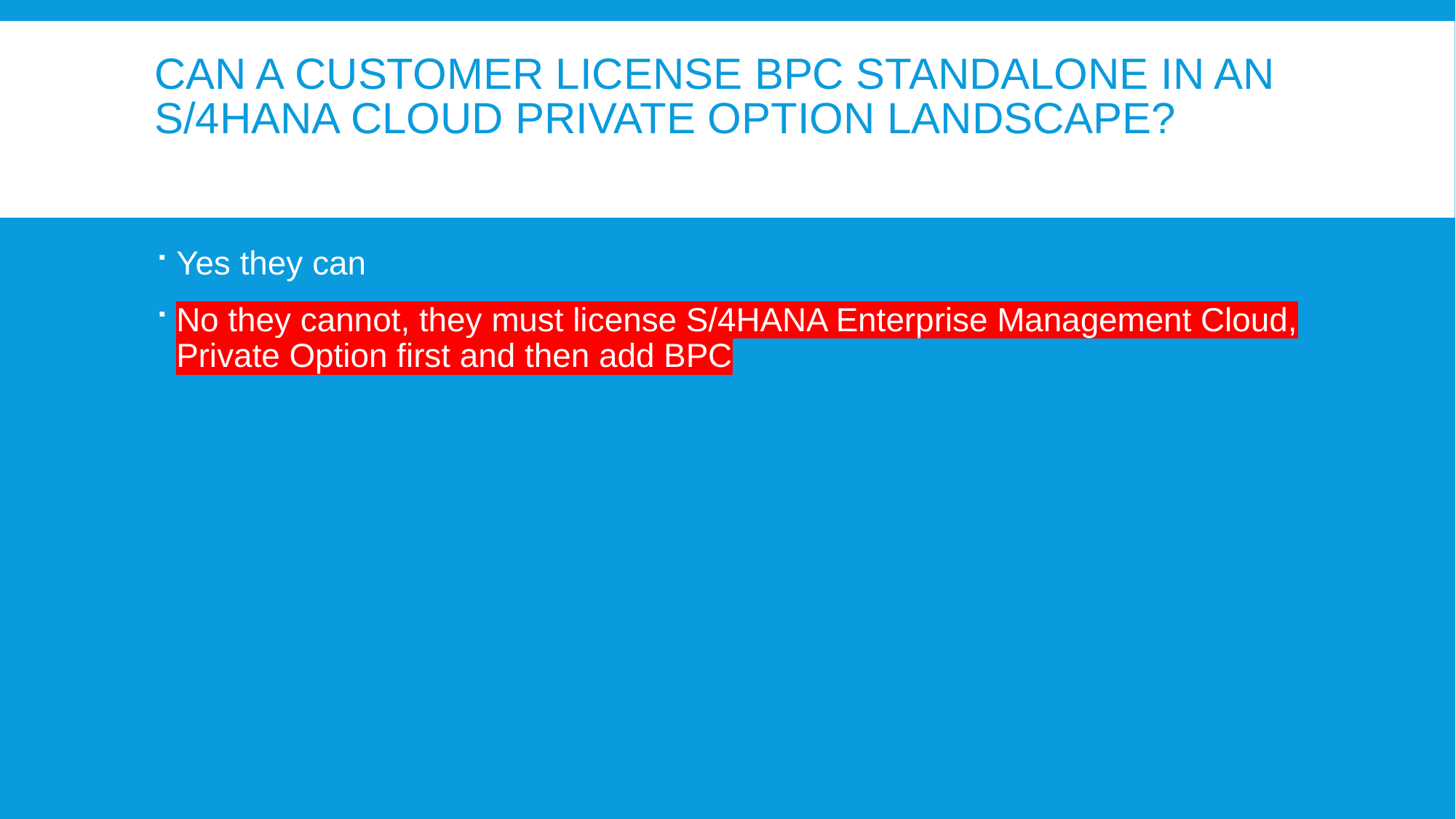

# Can a customer license BPC standalone in an S/4HANA Cloud Private Option landscape?
Yes they can
No they cannot, they must license S/4HANA Enterprise Management Cloud, Private Option first and then add BPC